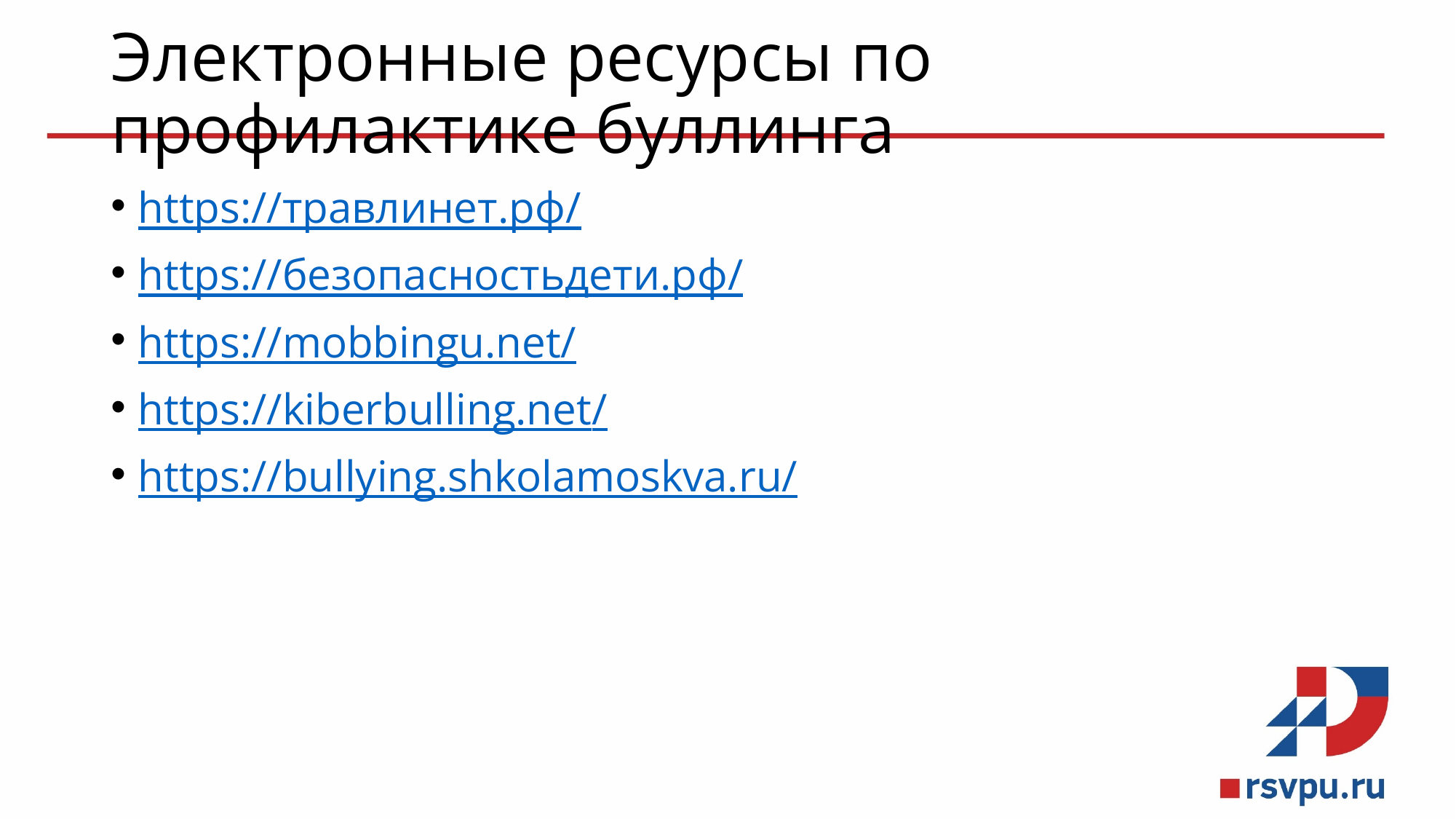

# Электронные ресурсы по профилактике буллинга
https://травлинет.рф/
https://безопасностьдети.рф/
https://mobbingu.net/
https://kiberbulling.net/
https://bullying.shkolamoskva.ru/